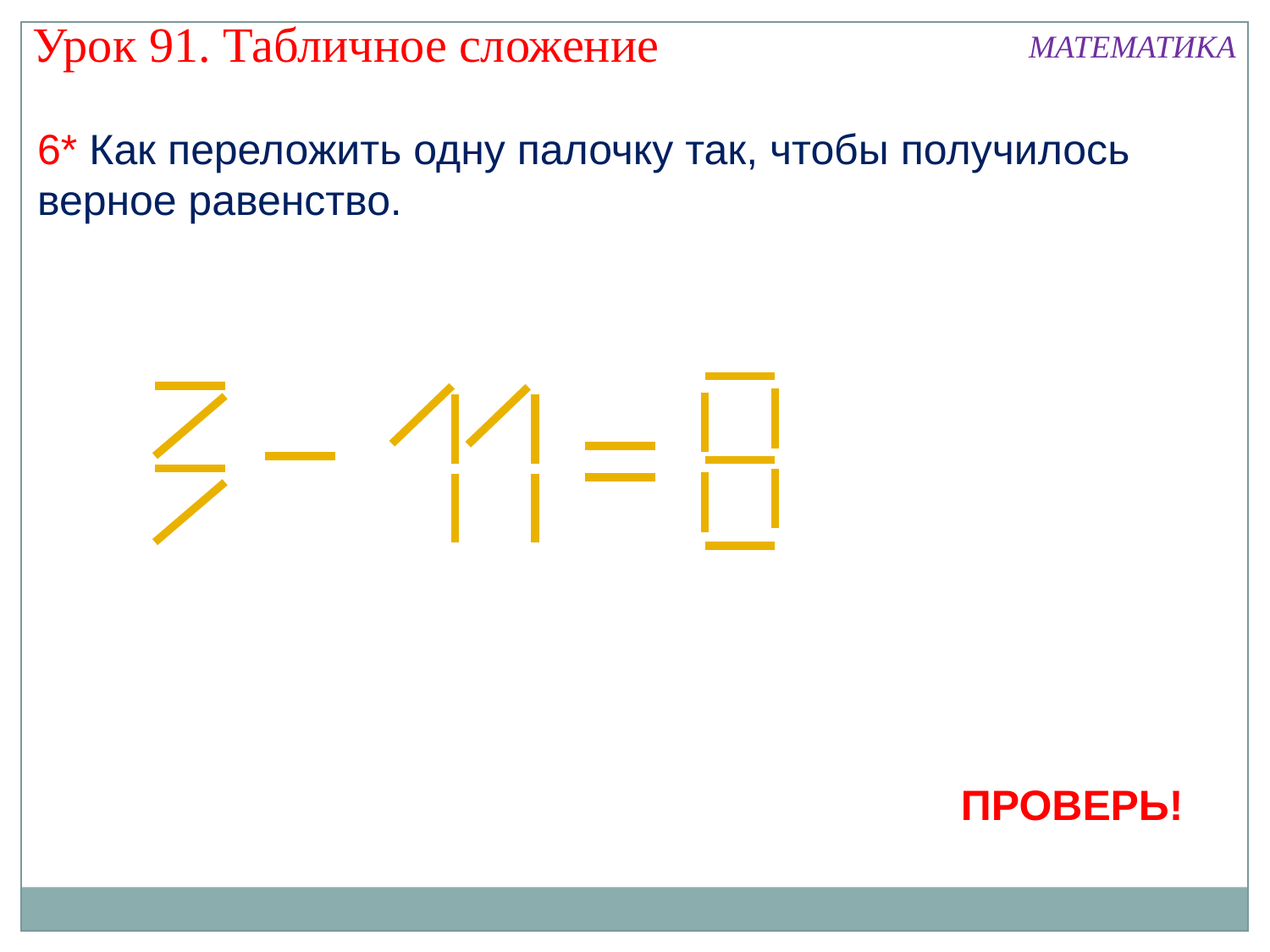

Урок 91. Табличное сложение
МАТЕМАТИКА
6* Как переложить одну палочку так, чтобы получилось верное равенство.
ПРОВЕРЬ!